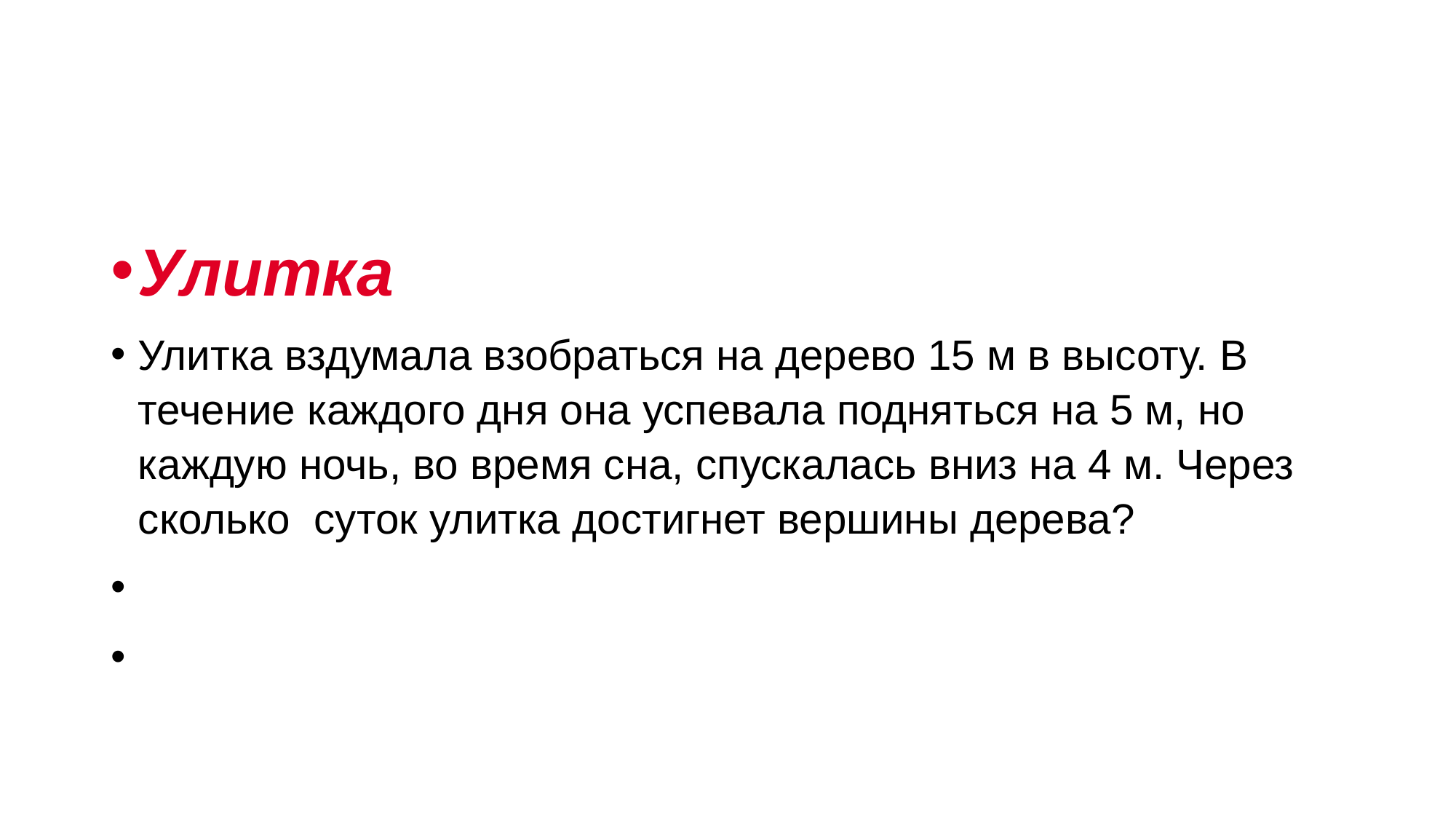

#
Улитка
Улитка вздумала взобраться на дерево 15 м в высоту. В течение каждого дня она успевала подняться на 5 м, но каждую ночь, во время сна, спускалась вниз на 4 м. Через сколько  суток улитка достигнет вершины дерева?